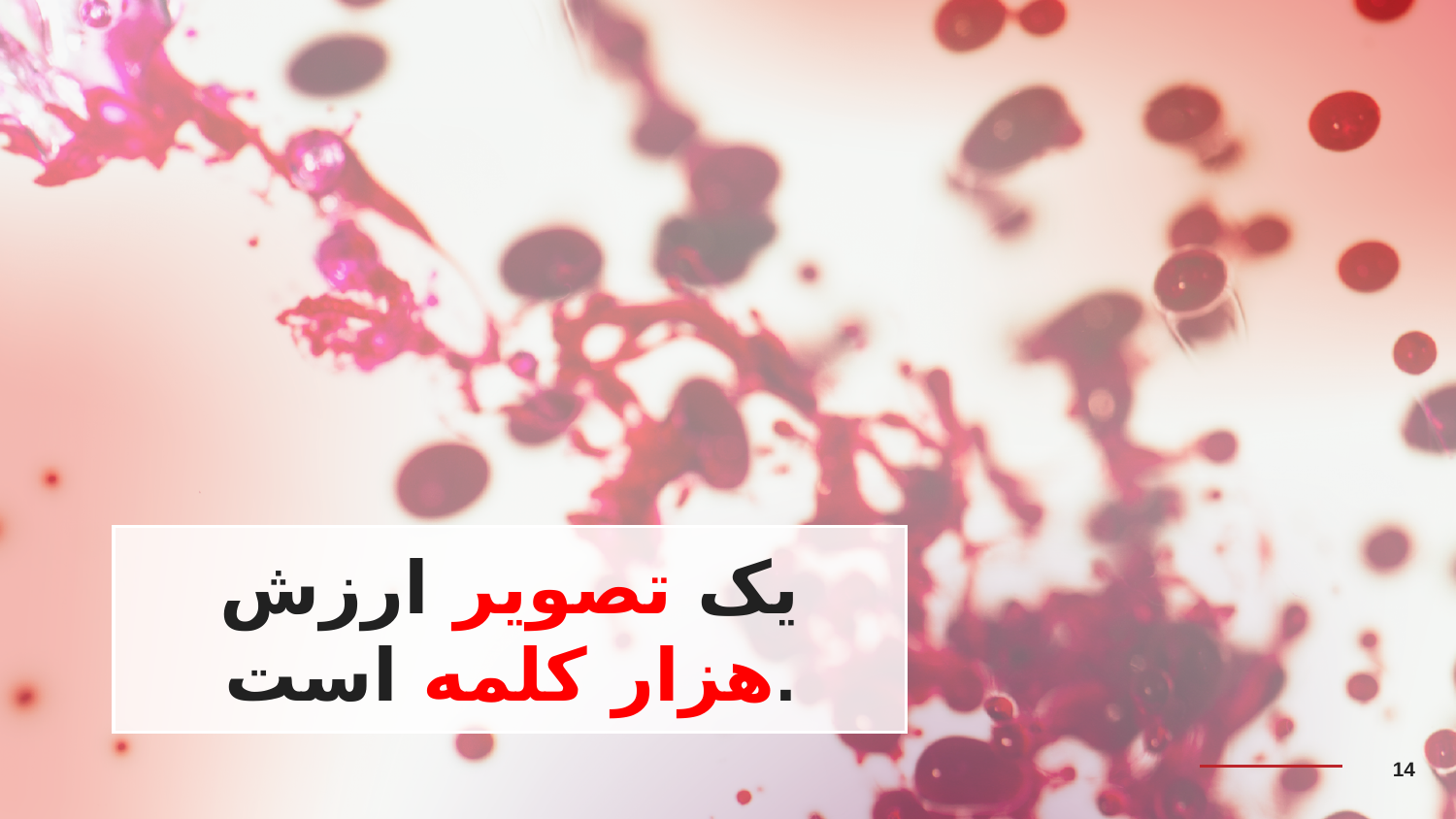

# یک تصویر ارزش هزار کلمه است.
14